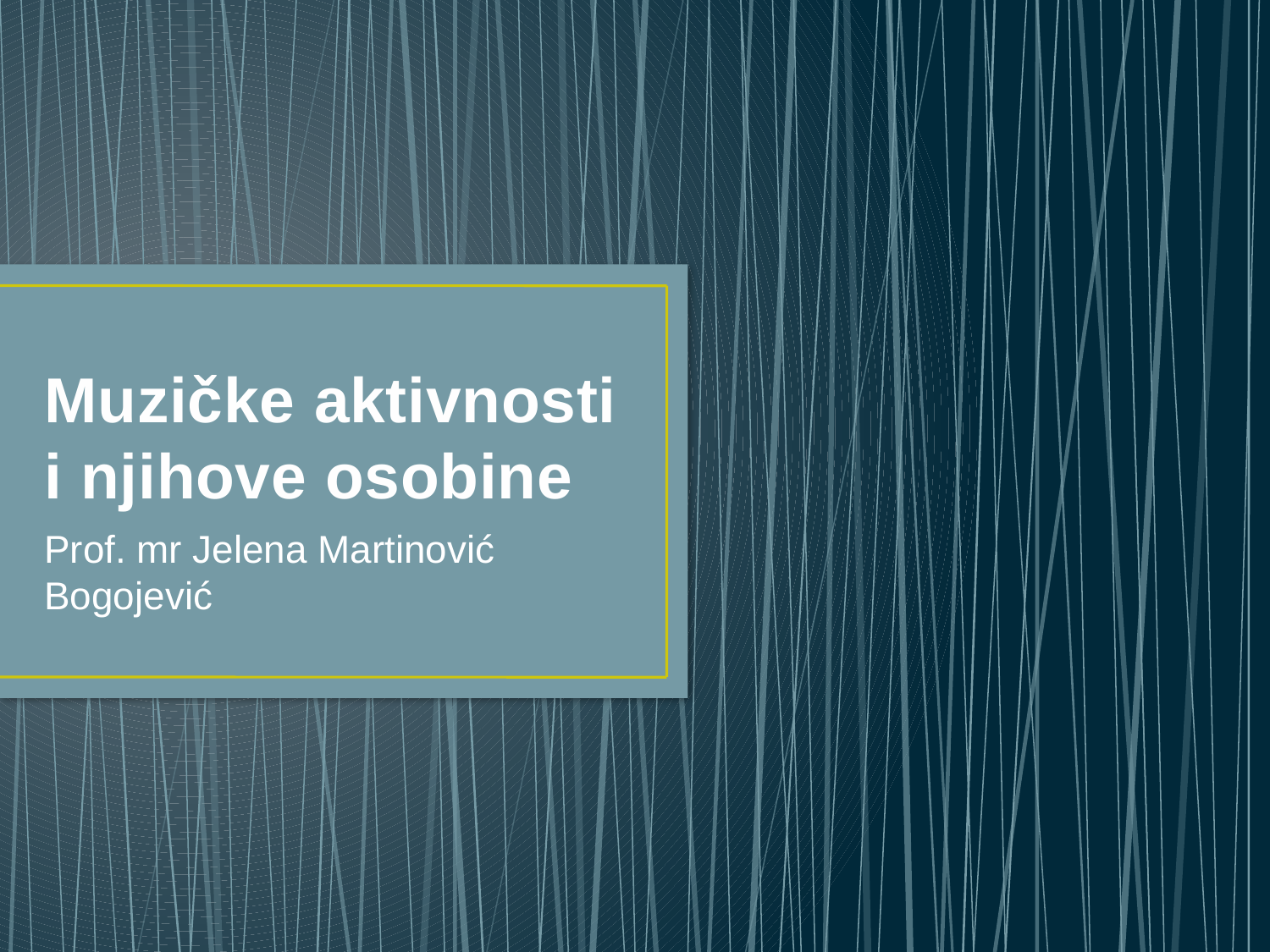

# Muzičke aktivnosti i njihove osobine
Prof. mr Jelena Martinović Bogojević